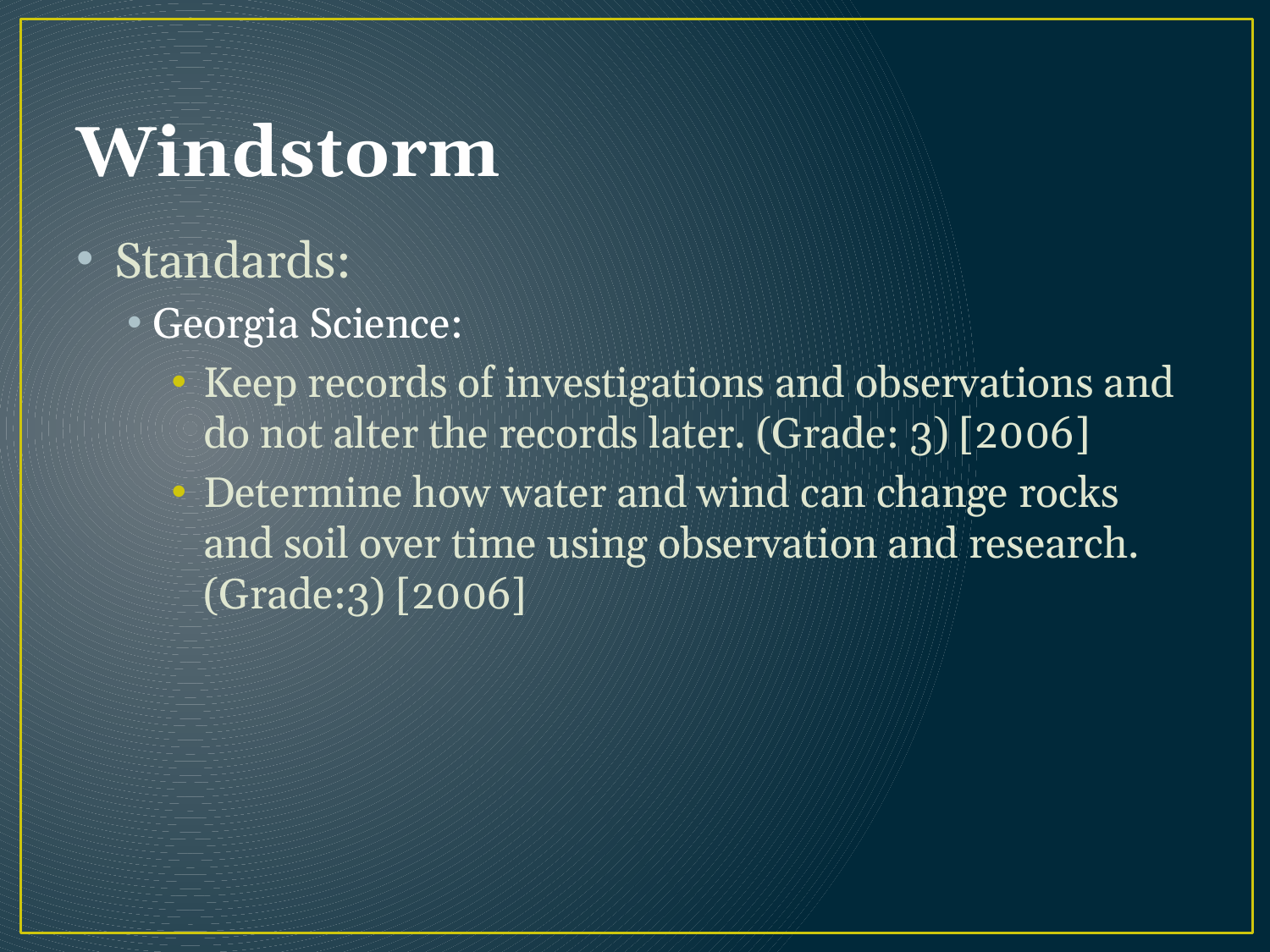

# Windstorm
Standards:
Georgia Science:
Keep records of investigations and observations and do not alter the records later. (Grade: 3) [2006]
Determine how water and wind can change rocks and soil over time using observation and research. (Grade:3) [2006]